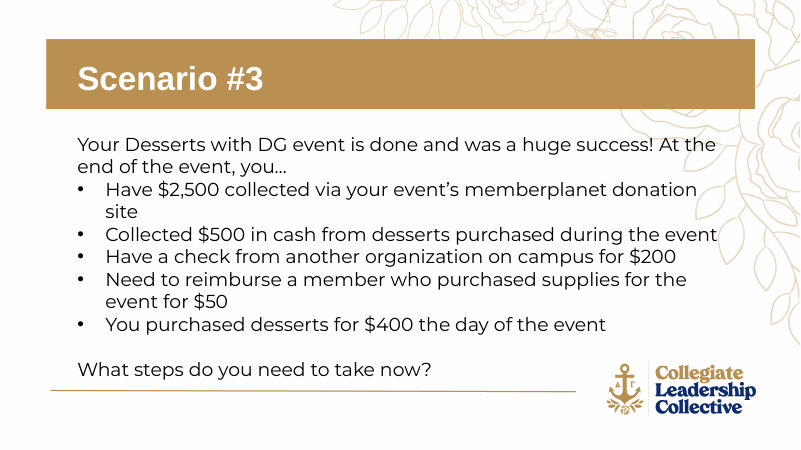

Scenario #3
Your Desserts with DG event is done and was a huge success! At the end of the event, you…
Have $2,500 collected via your event’s memberplanet donation site
Collected $500 in cash from desserts purchased during the event
Have a check from another organization on campus for $200
Need to reimburse a member who purchased supplies for the event for $50
You purchased desserts for $400 the day of the event

What steps do you need to take now?